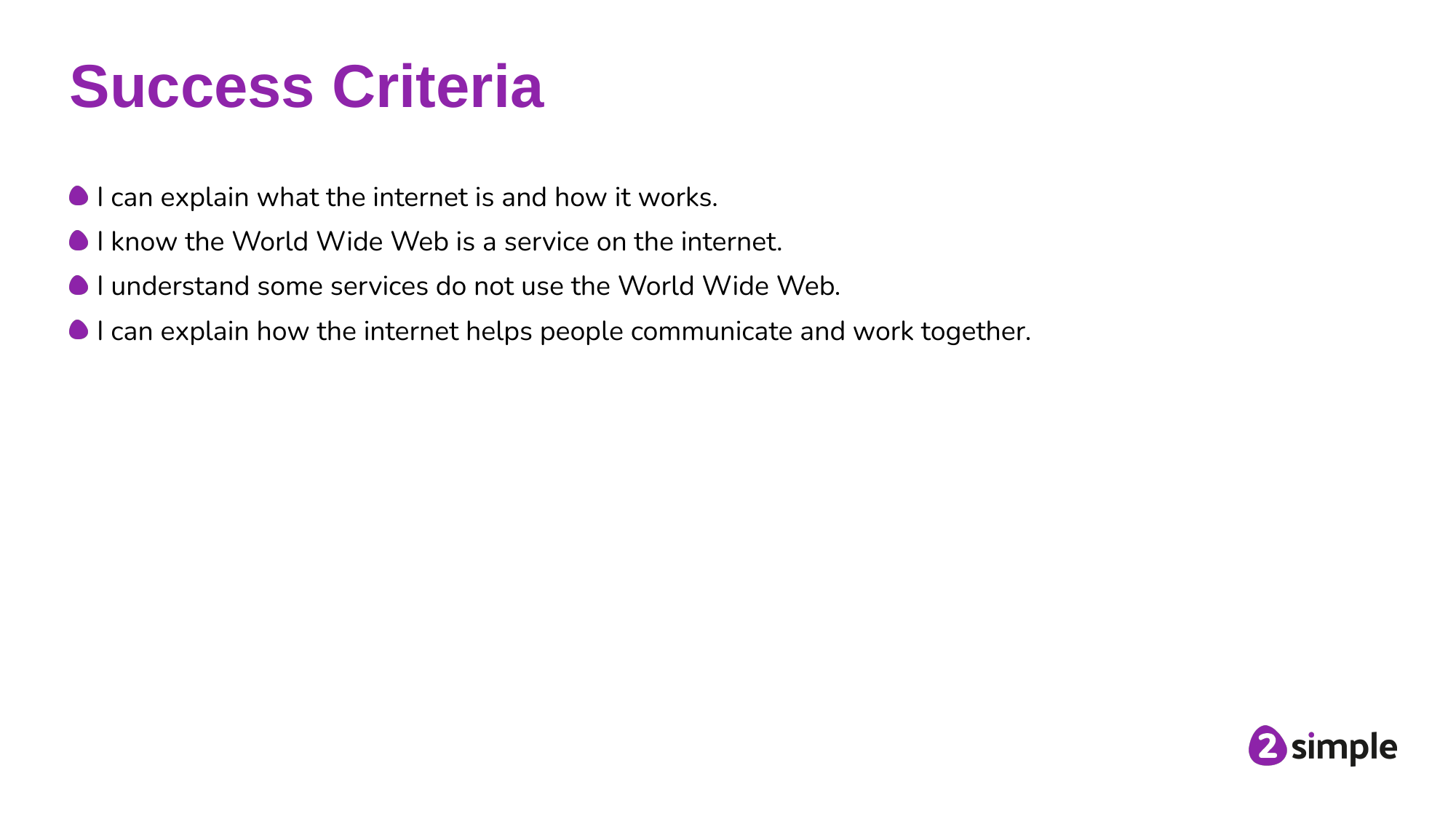

# Success Criteria
I can explain what the internet is and how it works.
I know the World Wide Web is a service on the internet.
I understand some services do not use the World Wide Web.
I can explain how the internet helps people communicate and work together.